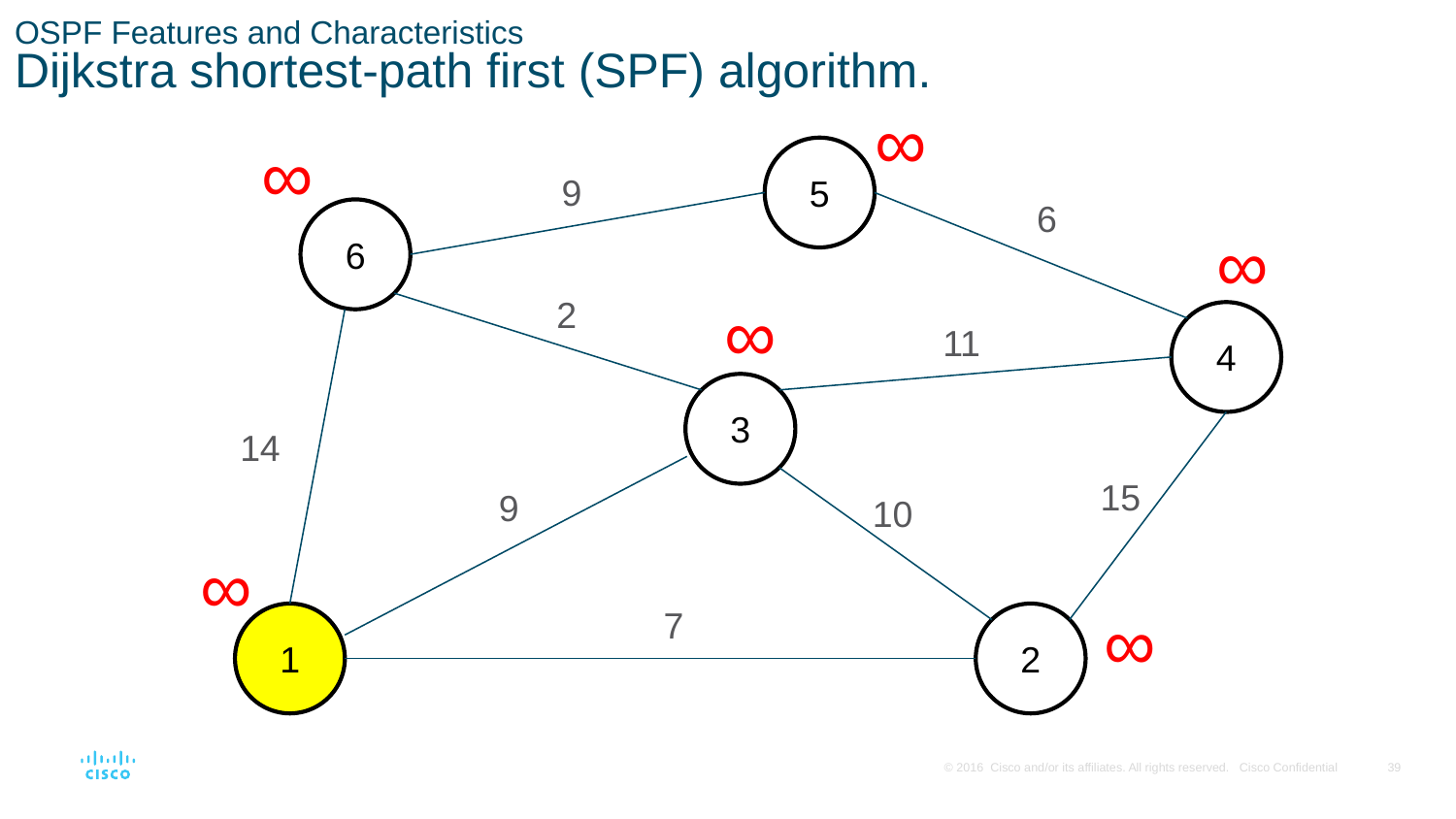

# OSPF Features and Characteristics Dijkstra shortest-path first (SPF) algorithm.
∞
∞
5
9
6
6
∞
∞
2
4
11
3
14
15
9
10
∞
∞
7
1
2